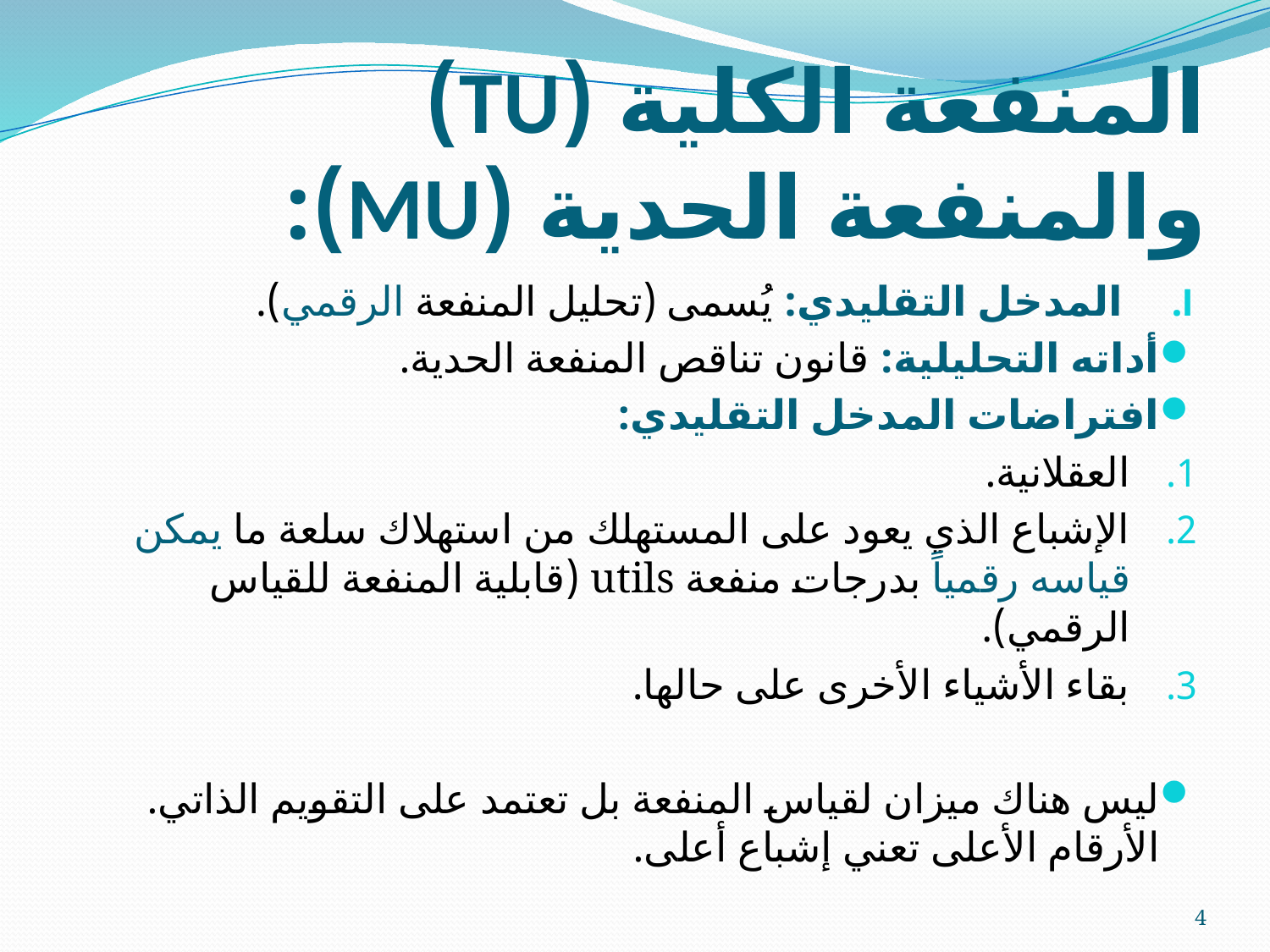

# المنفعة الكلية (TU) والمنفعة الحدية (MU):
المدخل التقليدي: يُسمى (تحليل المنفعة الرقمي).
أداته التحليلية: قانون تناقص المنفعة الحدية.
افتراضات المدخل التقليدي:
العقلانية.
الإشباع الذي يعود على المستهلك من استهلاك سلعة ما يمكن قياسه رقمياً بدرجات منفعة utils (قابلية المنفعة للقياس الرقمي).
بقاء الأشياء الأخرى على حالها.

ليس هناك ميزان لقياس المنفعة بل تعتمد على التقويم الذاتي. الأرقام الأعلى تعني إشباع أعلى.

4